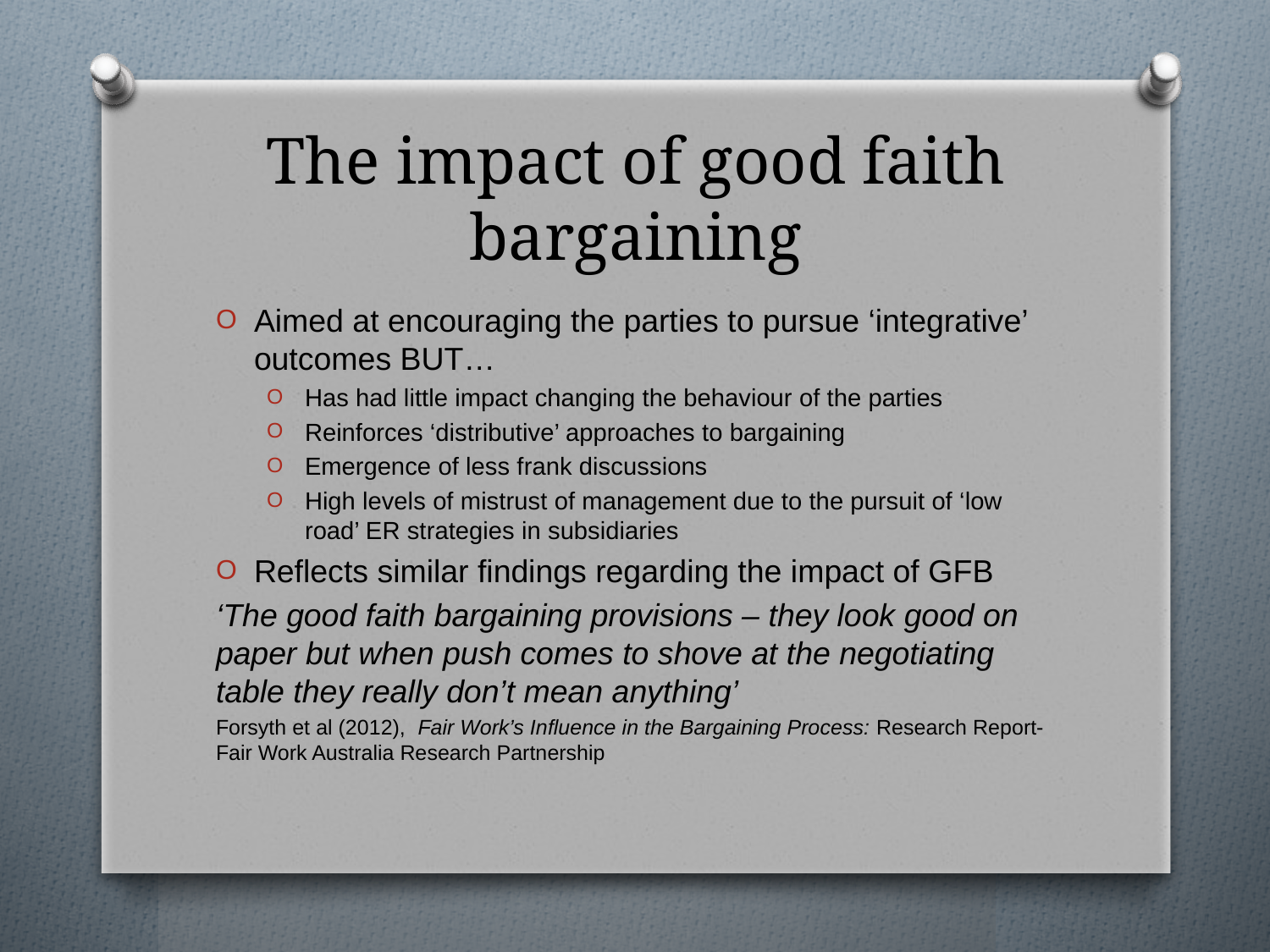

# The impact of good faith bargaining
Aimed at encouraging the parties to pursue ‘integrative’ outcomes BUT…
Has had little impact changing the behaviour of the parties
Reinforces ‘distributive’ approaches to bargaining
Emergence of less frank discussions
High levels of mistrust of management due to the pursuit of ‘low road’ ER strategies in subsidiaries
Reflects similar findings regarding the impact of GFB
‘The good faith bargaining provisions – they look good on paper but when push comes to shove at the negotiating table they really don’t mean anything’
Forsyth et al (2012),  Fair Work’s Influence in the Bargaining Process: Research Report- Fair Work Australia Research Partnership